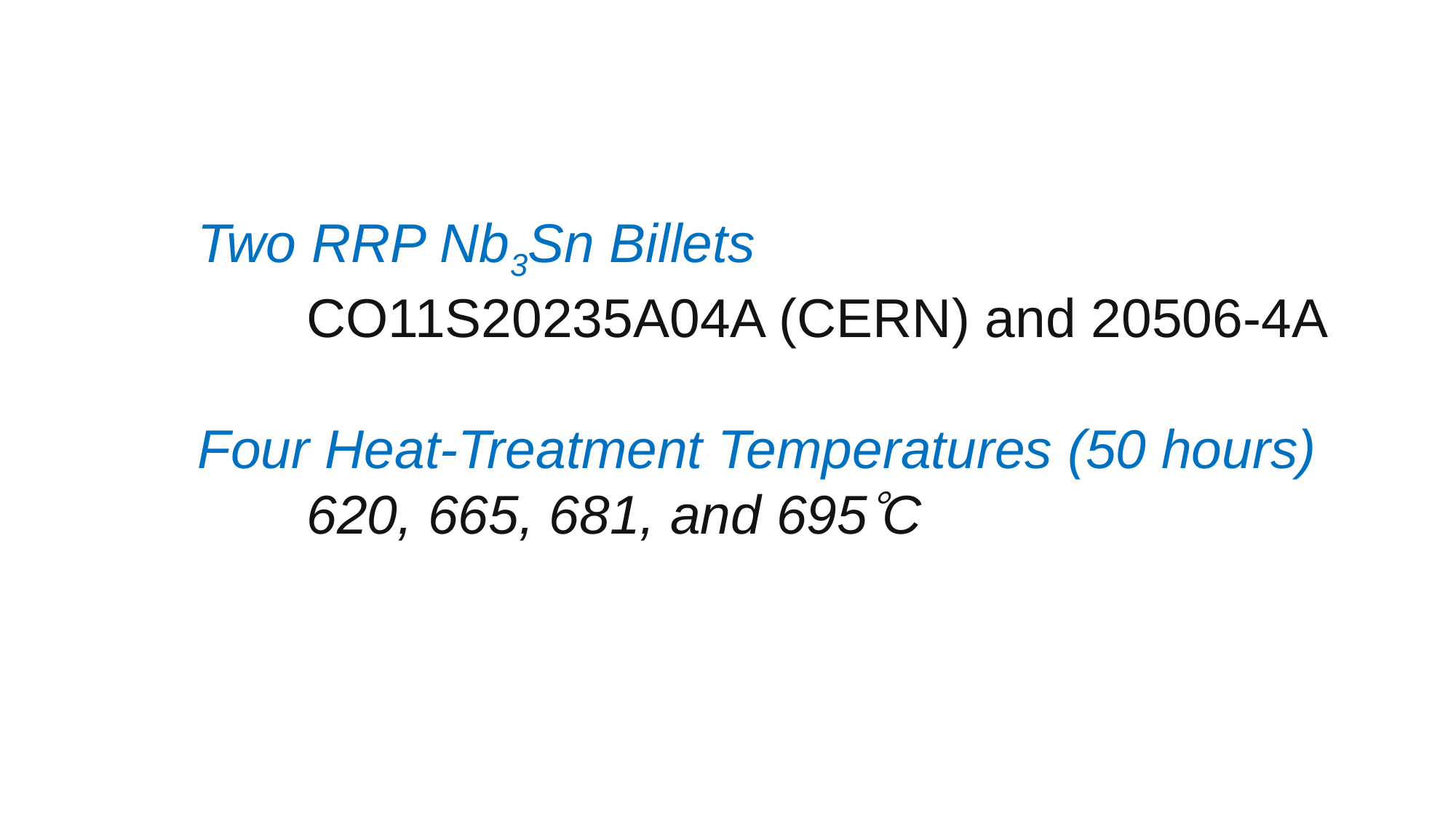

Two RRP Nb3Sn Billets
	CO11S20235A04A (CERN) and 20506-4A

Four Heat-Treatment Temperatures (50 hours)
	620, 665, 681, and 695°C